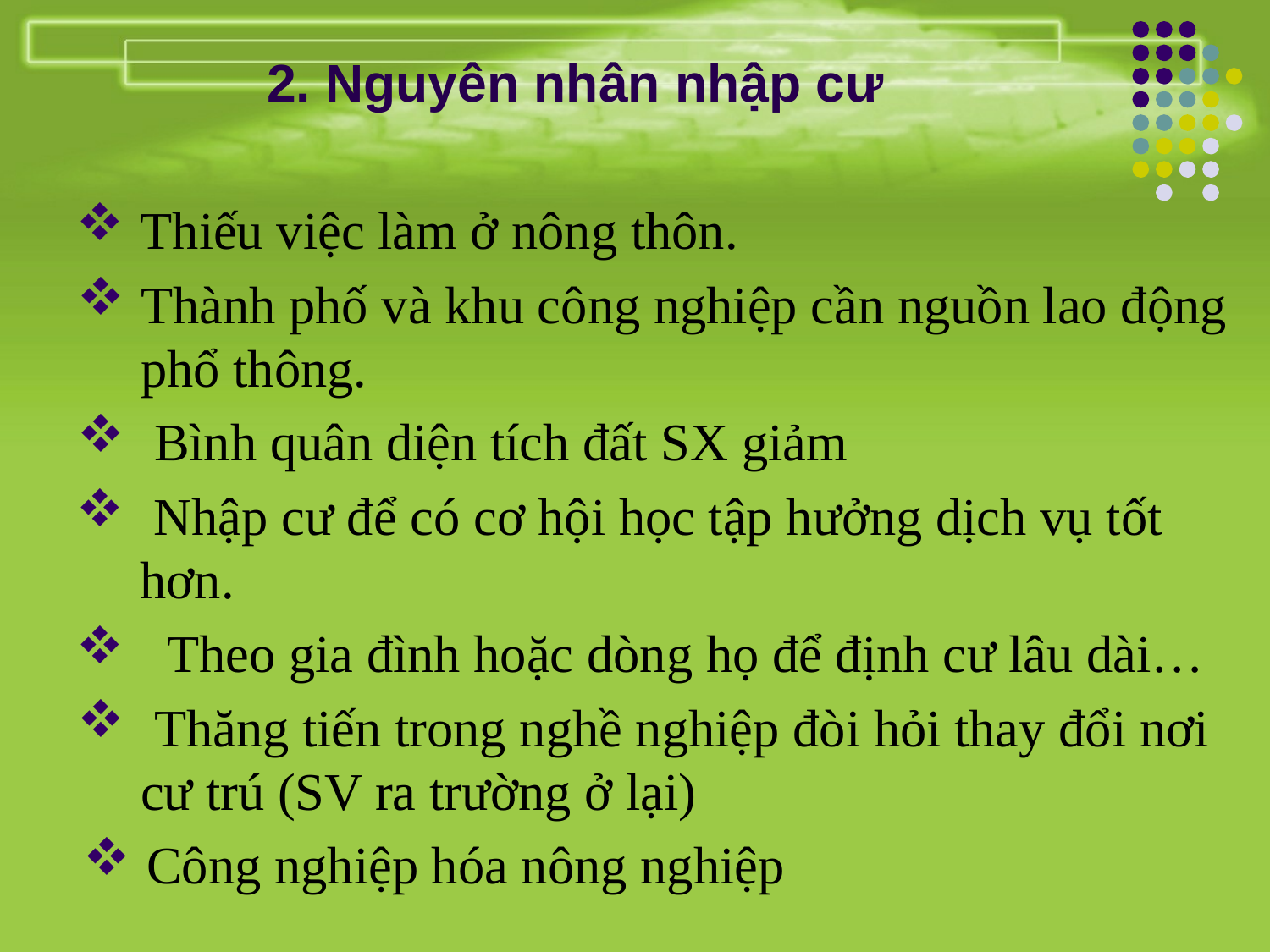

#
		2. Nguyên nhân nhập cư

Thiếu việc làm ở nông thôn.
Thành phố và khu công nghiệp cần nguồn lao động phổ thông.
 Bình quân diện tích đất SX giảm
 Nhập cư để có cơ hội học tập hưởng dịch vụ tốt hơn.
  Theo gia đình hoặc dòng họ để định cư lâu dài…
 Thăng tiến trong nghề nghiệp đòi hỏi thay đổi nơi cư trú (SV ra trường ở lại)
Công nghiệp hóa nông nghiệp